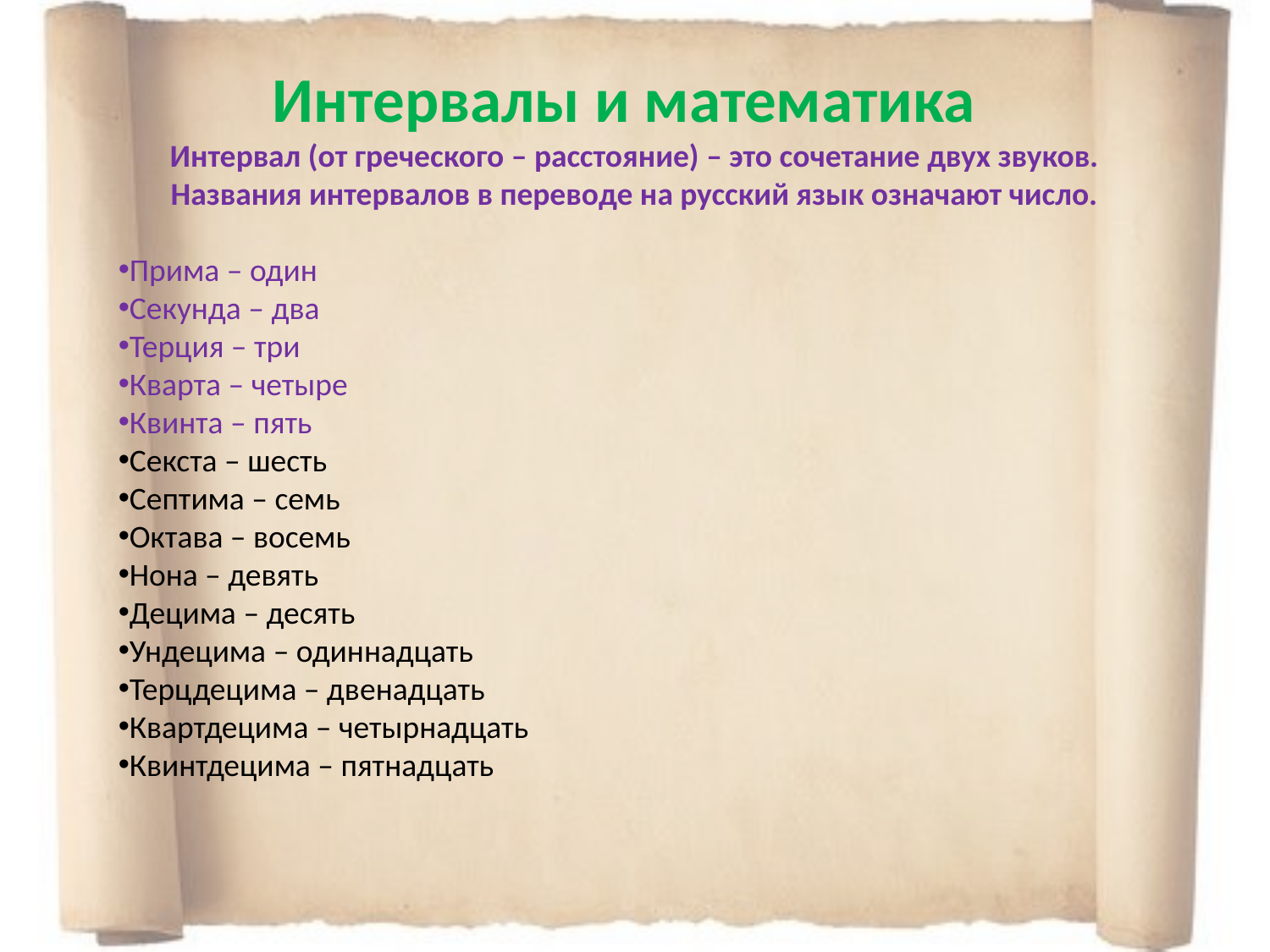

Интервалы и математика
       Интервал (от греческого – расстояние) – это сочетание двух звуков.        Названия интервалов в переводе на русский язык означают число.

Прима – один
Секунда – два
Терция – три
Кварта – четыре
Квинта – пять
Секста – шесть
Септима – семь
Октава – восемь
Нона – девять
Децима – десять
Ундецима – одиннадцать
Терцдецима – двенадцать
Квартдецима – четырнадцать
Квинтдецима – пятнадцать